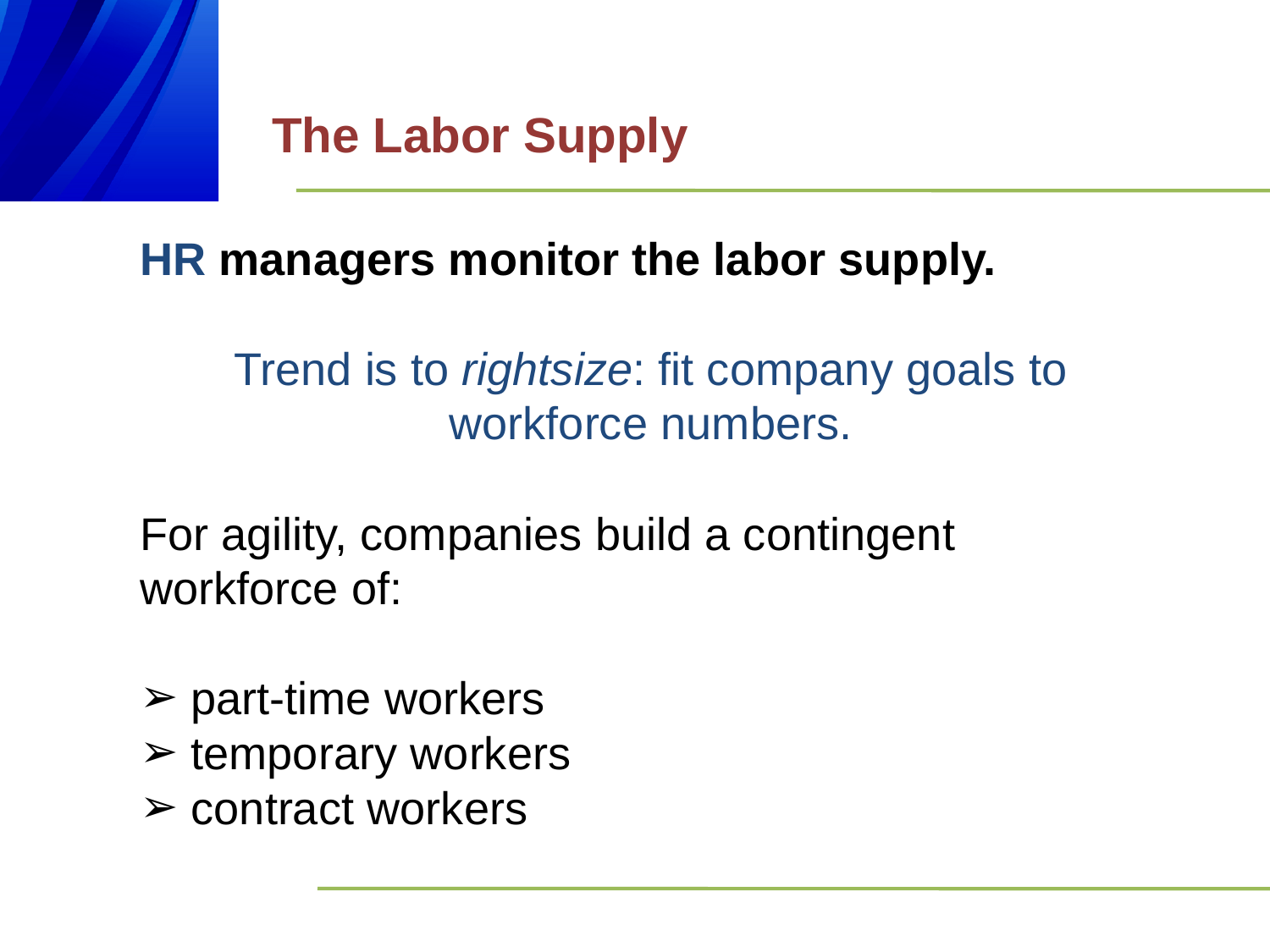

The Labor Supply

HR managers monitor the labor supply.

Trend is to rightsize: fit company goals to workforce numbers.

For agility, companies build a contingent workforce of:
 part-time workers
 temporary workers
 contract workers